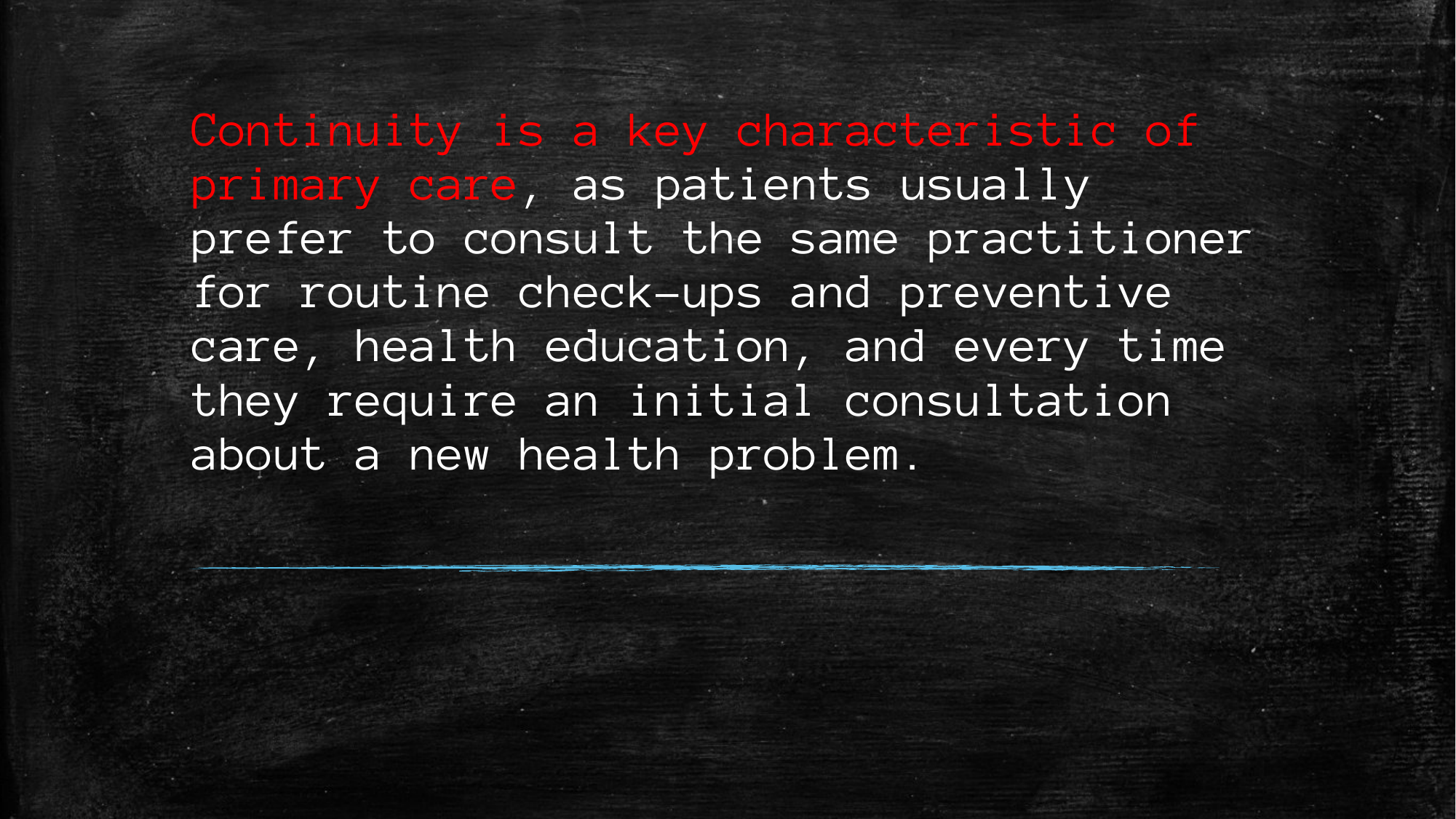

# Continuity is a key characteristic of primary care, as patients usually prefer to consult the same practitioner for routine check-ups and preventive care, health education, and every time they require an initial consultation about a new health problem.